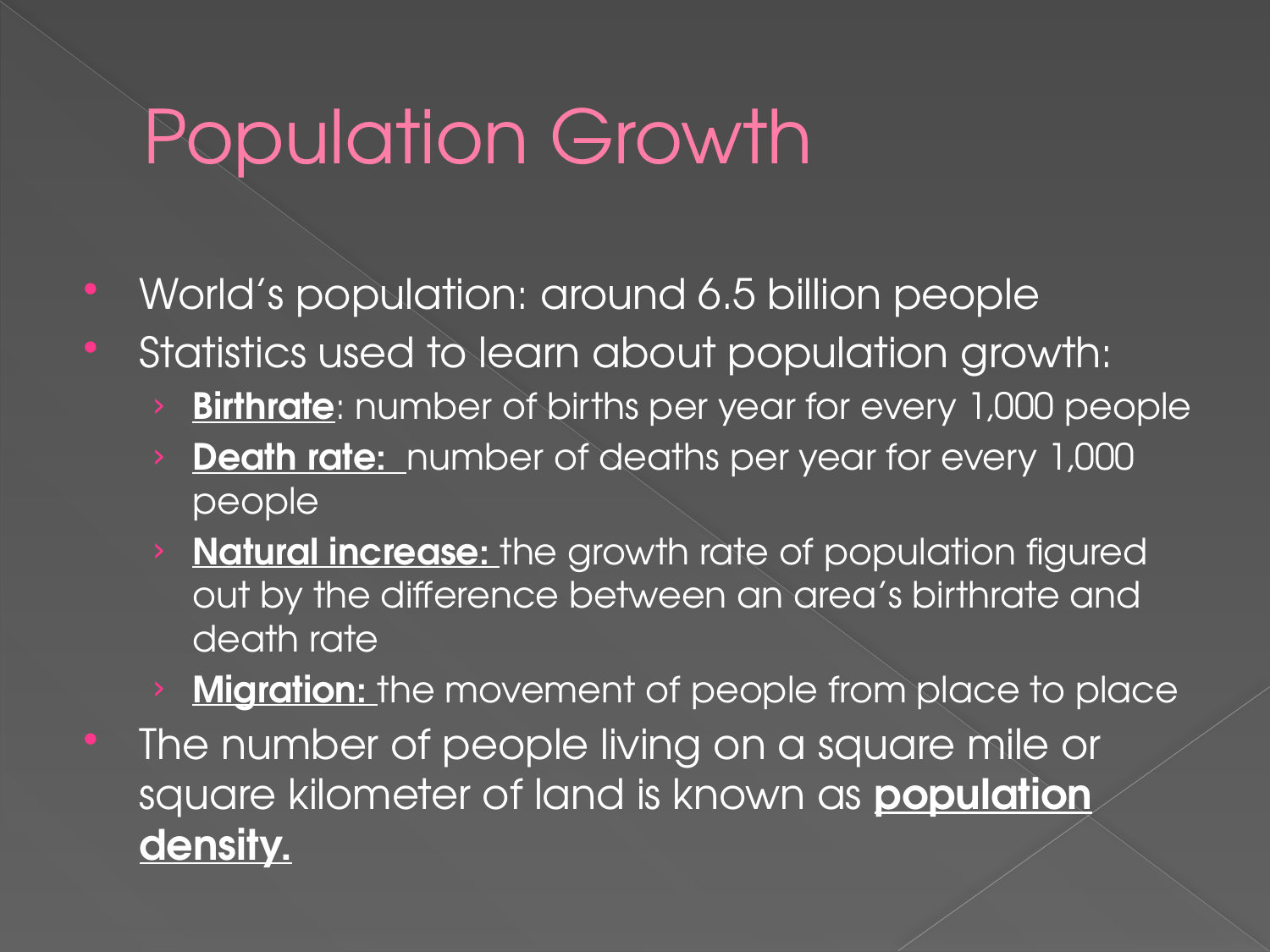

# Population Growth
World’s population: around 6.5 billion people
Statistics used to learn about population growth:
Birthrate: number of births per year for every 1,000 people
Death rate:  number of deaths per year for every 1,000 people
Natural increase: the growth rate of population figured out by the difference between an area’s birthrate and death rate
Migration: the movement of people from place to place
The number of people living on a square mile or square kilometer of land is known as population density.